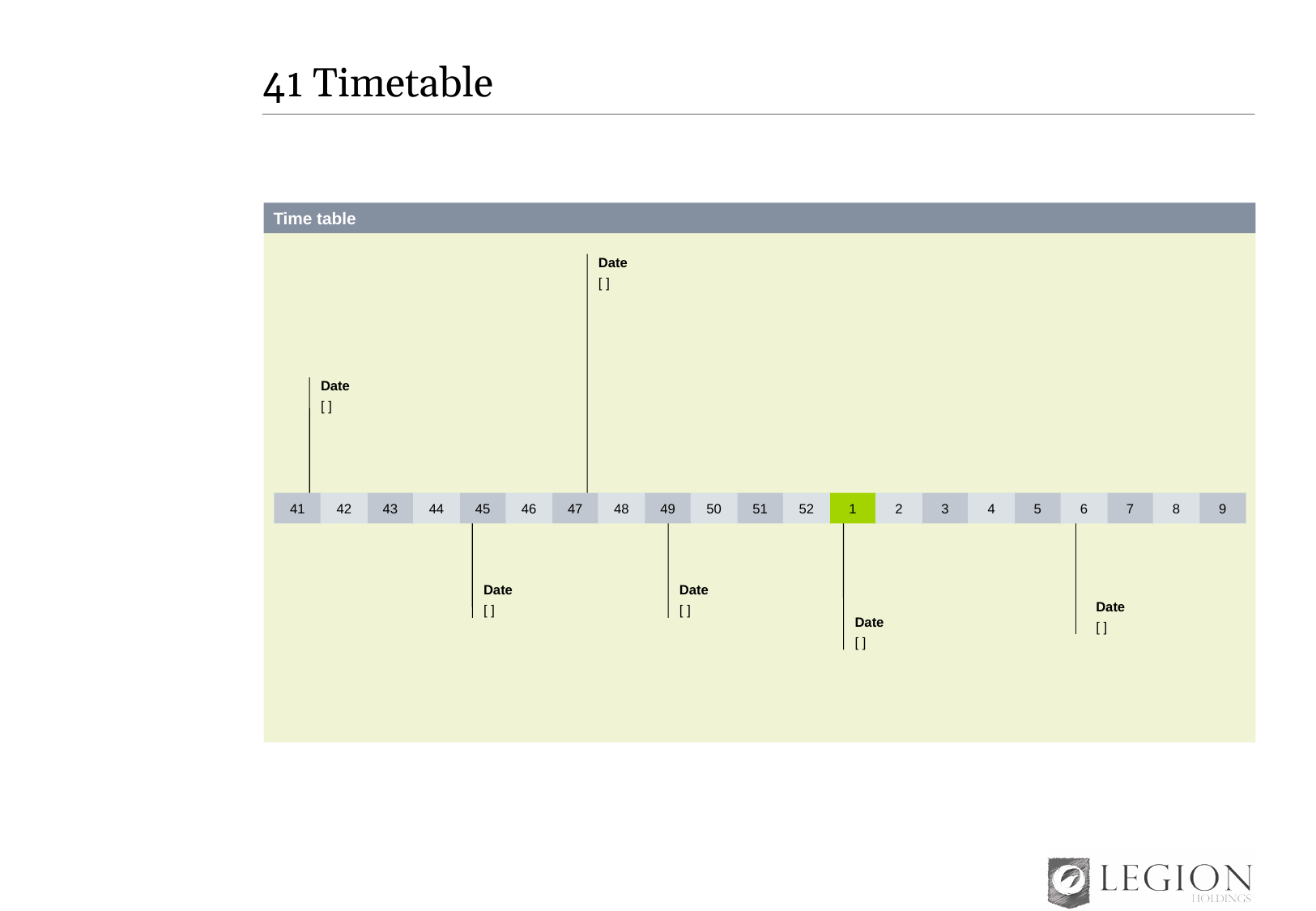

# 41 Timetable

Time table

Date
[ ]

Date
[ ]
41
42
43
44
45
46
47
48
49
50
51
52
1
2
3
4
5
6
7
8
9

Date
[ ]

Date
[ ]

Date
[ ]

Date
[ ]